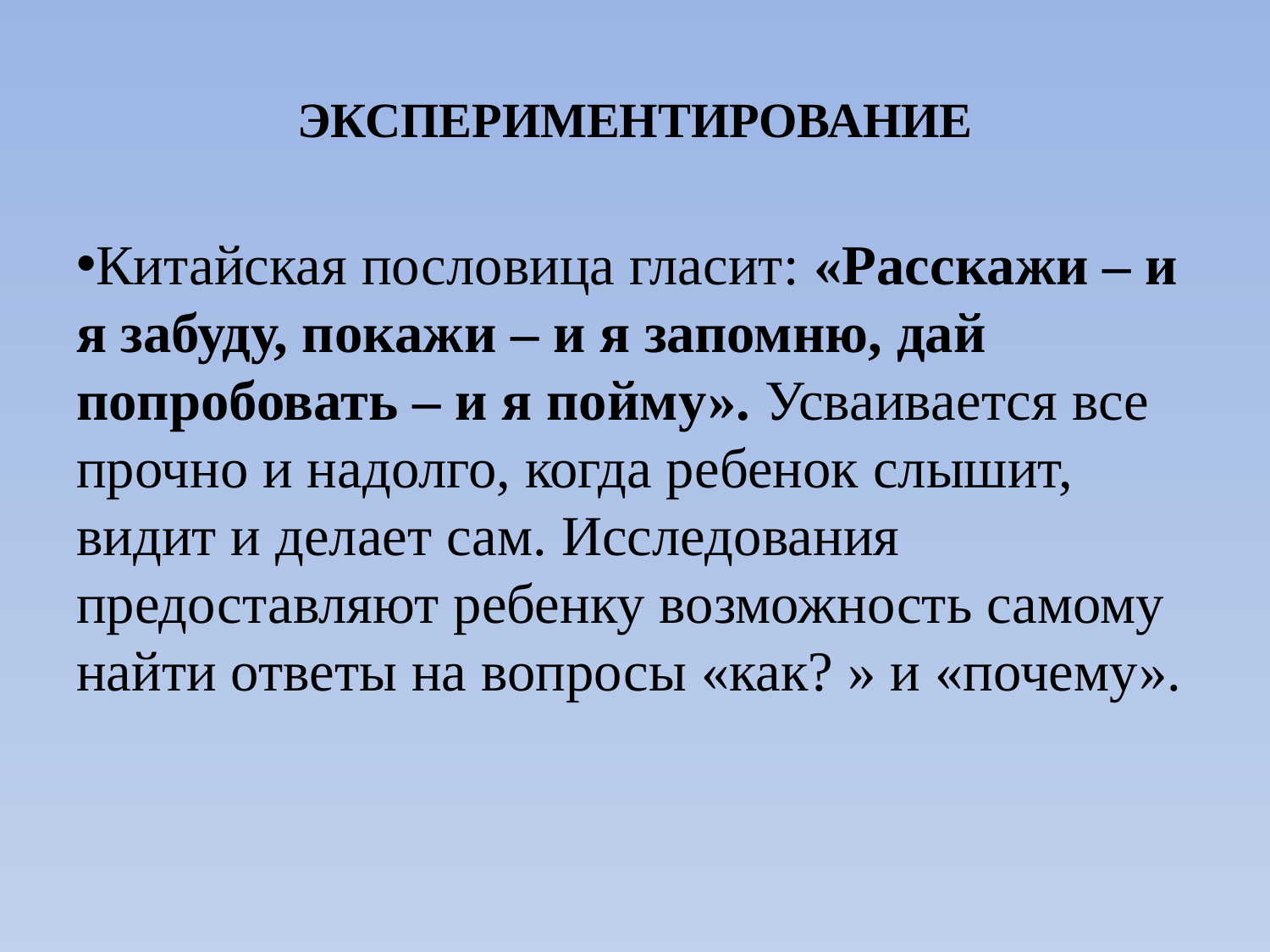

# ЭКСПЕРИМЕНТИРОВАНИЕ
Китайская пословица гласит: «Расскажи – и я забуду, покажи – и я запомню, дай попробовать – и я пойму». Усваивается все прочно и надолго, когда ребенок слышит, видит и делает сам. Исследования предоставляют ребенку возможность самому найти ответы на вопросы «как? » и «почему».